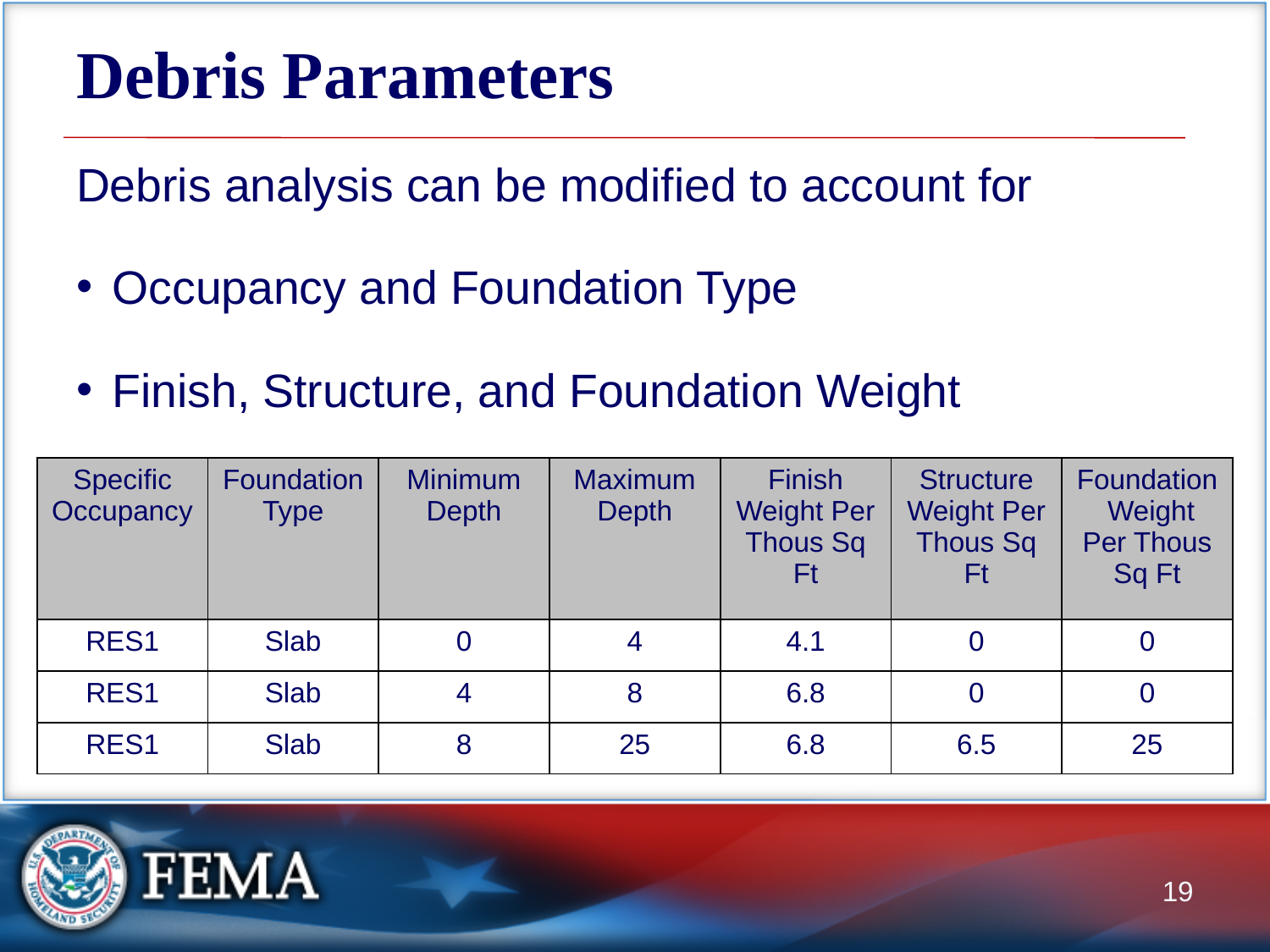

# Debris Parameters
Debris analysis can be modified to account for
Occupancy and Foundation Type
Finish, Structure, and Foundation Weight
| Specific Occupancy | Foundation Type | Minimum Depth | Maximum Depth | Finish Weight Per Thous Sq Ft | Structure Weight Per Thous Sq Ft | Foundation Weight Per Thous Sq Ft |
| --- | --- | --- | --- | --- | --- | --- |
| RES1 | Slab | 0 | 4 | 4.1 | 0 | 0 |
| RES1 | Slab | 4 | 8 | 6.8 | 0 | 0 |
| RES1 | Slab | 8 | 25 | 6.8 | 6.5 | 25 |
19